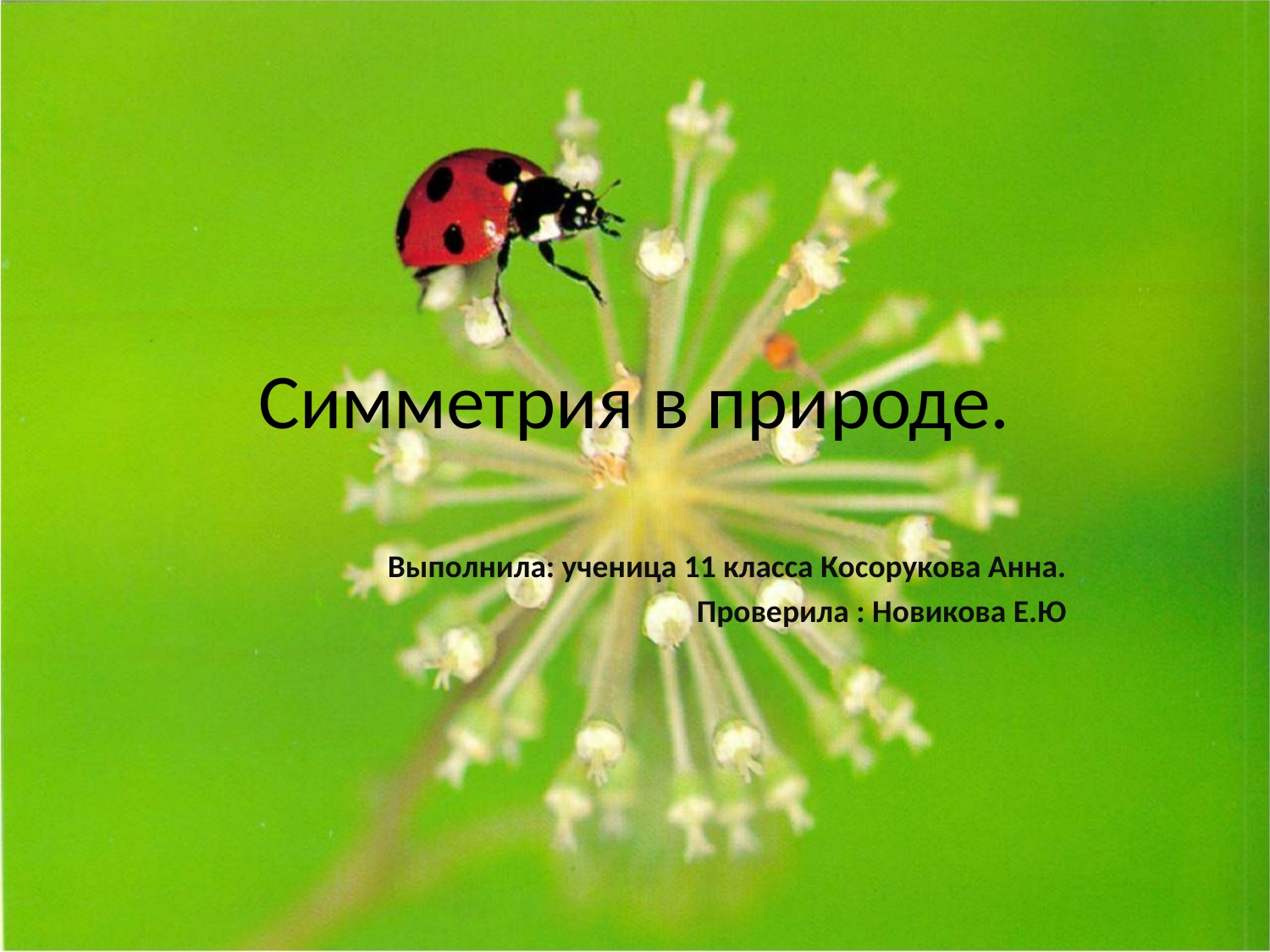

# Симметрия в природе.
Выполнила: ученица 11 класса Косорукова Анна.
Проверила : Новикова Е.Ю